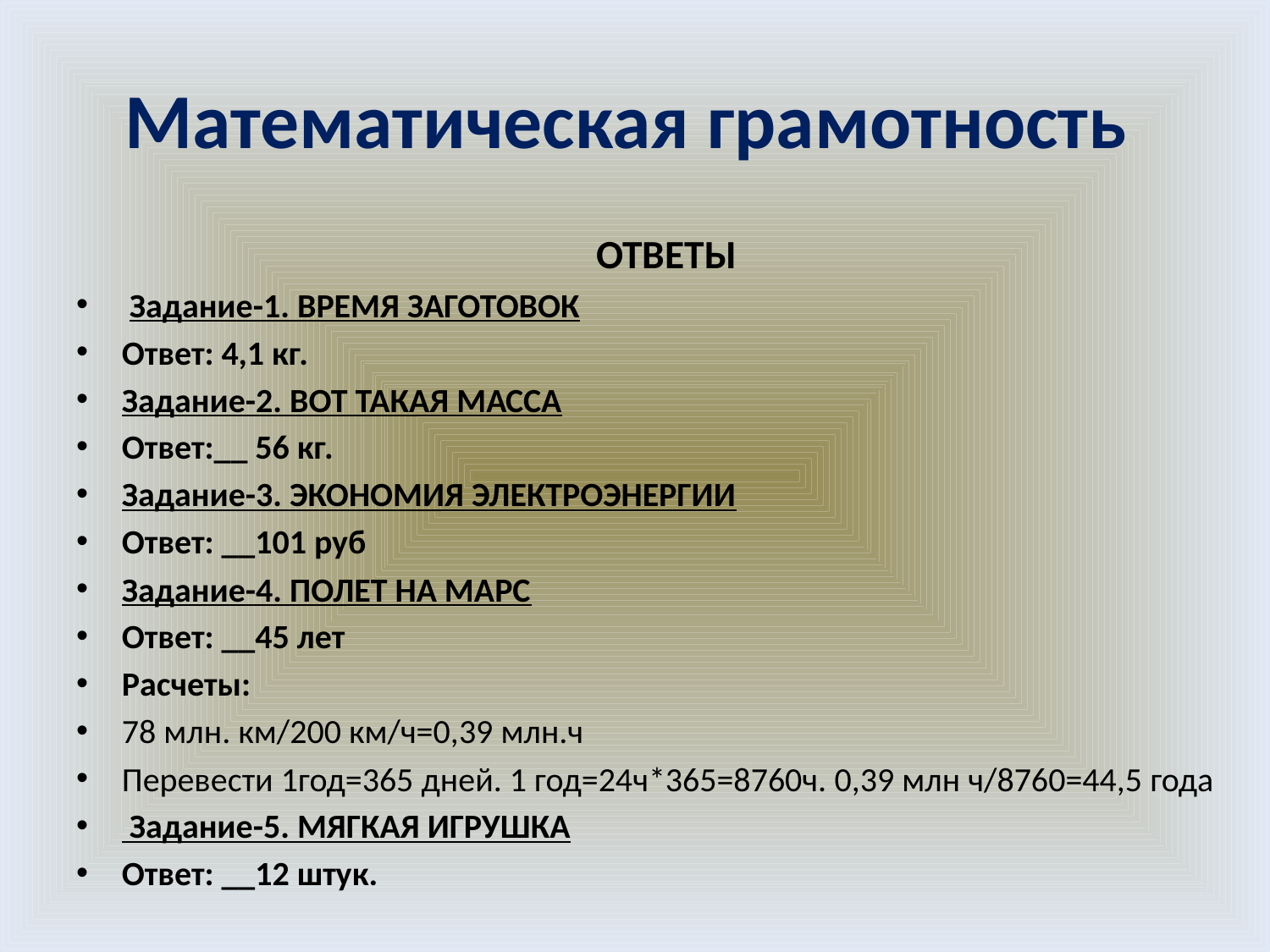

# Математическая грамотность
ОТВЕТЫ
 Задание-1. ВРЕМЯ ЗАГОТОВОК
Ответ: 4,1 кг.
Задание-2. ВОТ ТАКАЯ МАССА
Ответ:__ 56 кг.
Задание-3. ЭКОНОМИЯ ЭЛЕКТРОЭНЕРГИИ
Ответ: __101 руб
Задание-4. ПОЛЕТ НА МАРС
Ответ: __45 лет
Расчеты:
78 млн. км/200 км/ч=0,39 млн.ч
Перевести 1год=365 дней. 1 год=24ч*365=8760ч. 0,39 млн ч/8760=44,5 года
 Задание-5. МЯГКАЯ ИГРУШКА
Ответ: __12 штук.